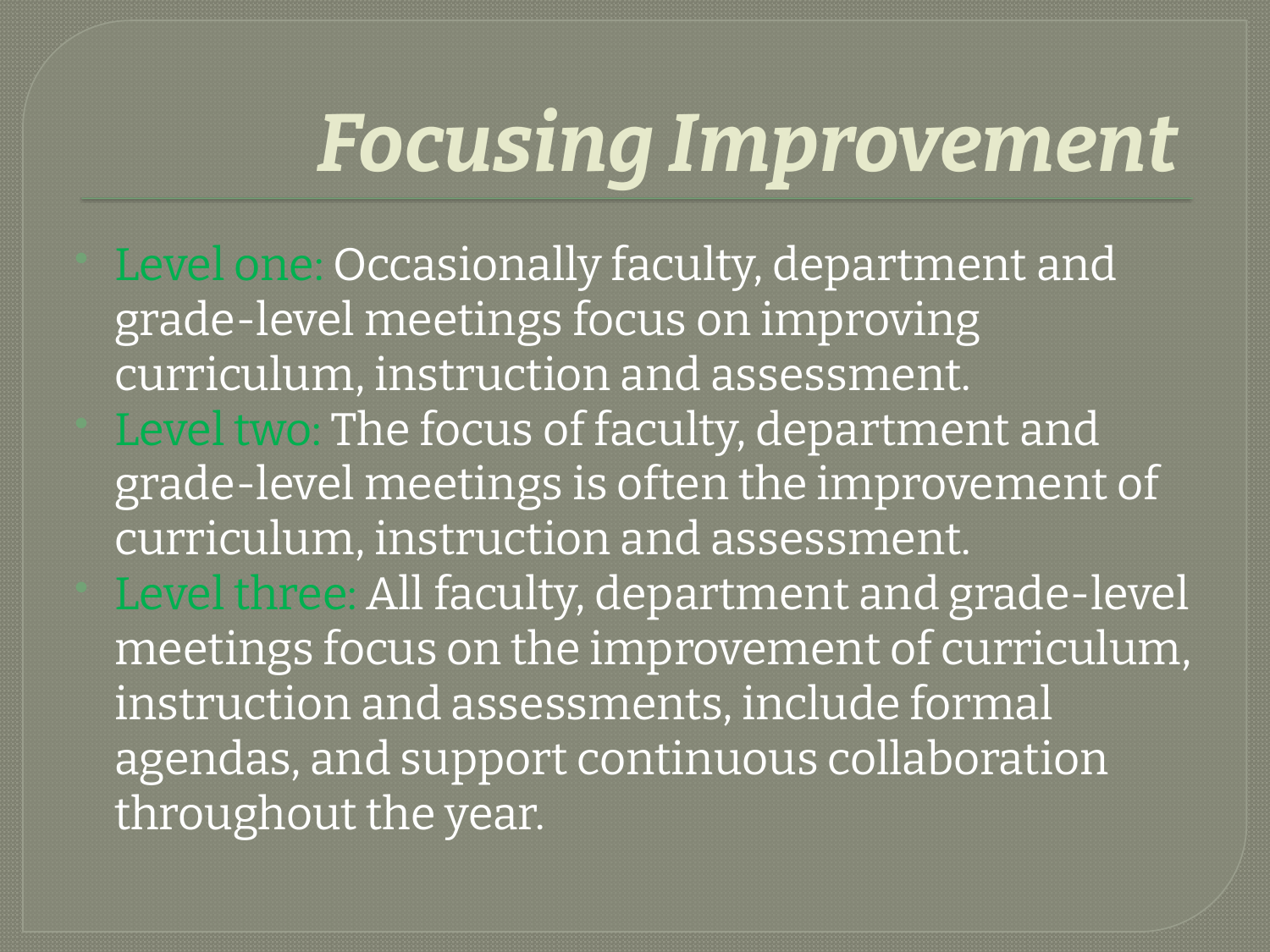

# Focusing Improvement
Level one: Occasionally faculty, department and grade-level meetings focus on improving curriculum, instruction and assessment.
Level two: The focus of faculty, department and grade-level meetings is often the improvement of curriculum, instruction and assessment.
Level three: All faculty, department and grade-level meetings focus on the improvement of curriculum, instruction and assessments, include formal agendas, and support continuous collaboration throughout the year.